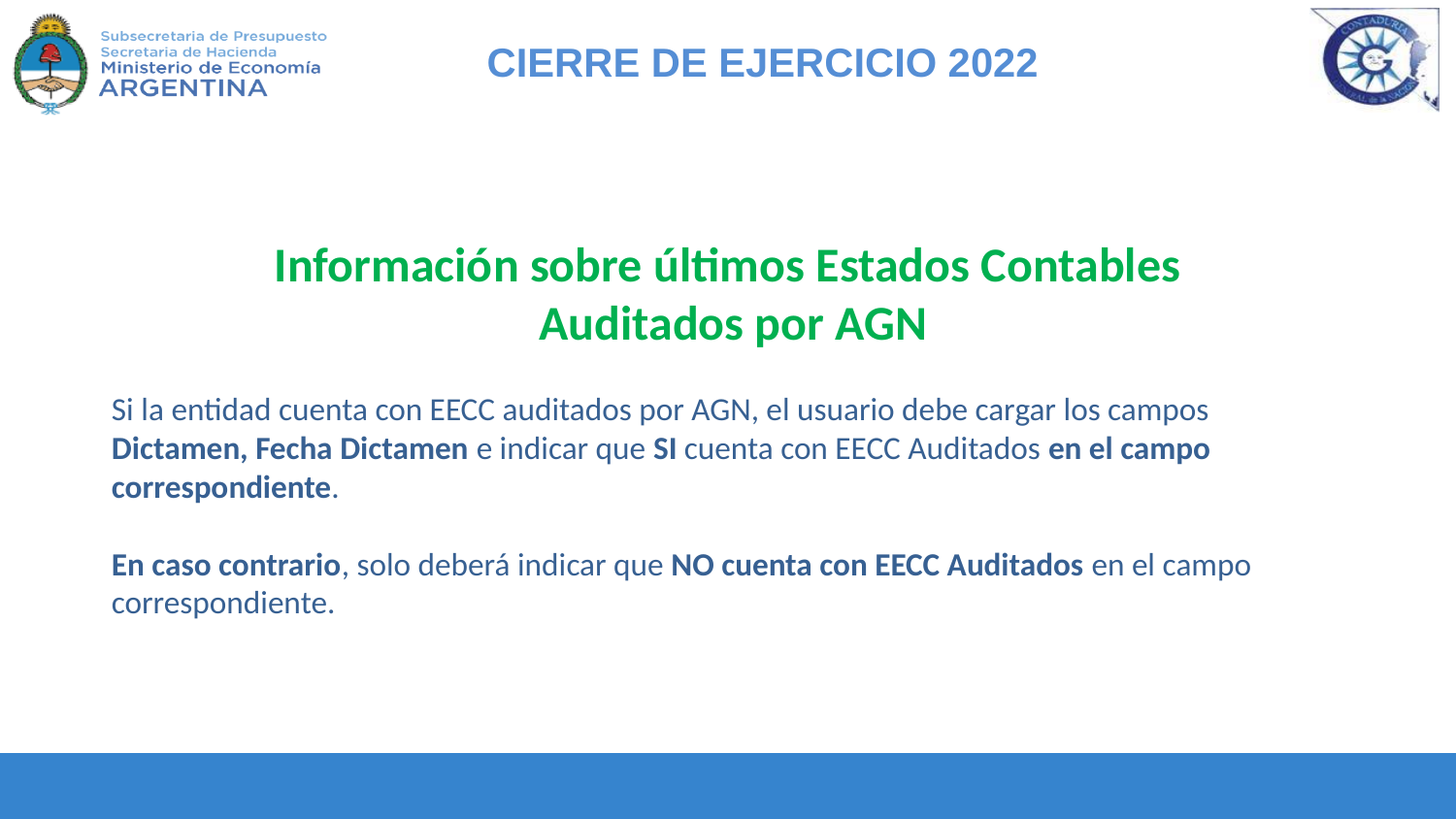

Información sobre últimos Estados Contables
 Auditados por AGN
Si la entidad cuenta con EECC auditados por AGN, el usuario debe cargar los campos Dictamen, Fecha Dictamen e indicar que SI cuenta con EECC Auditados en el campo correspondiente.
En caso contrario, solo deberá indicar que NO cuenta con EECC Auditados en el campo correspondiente.